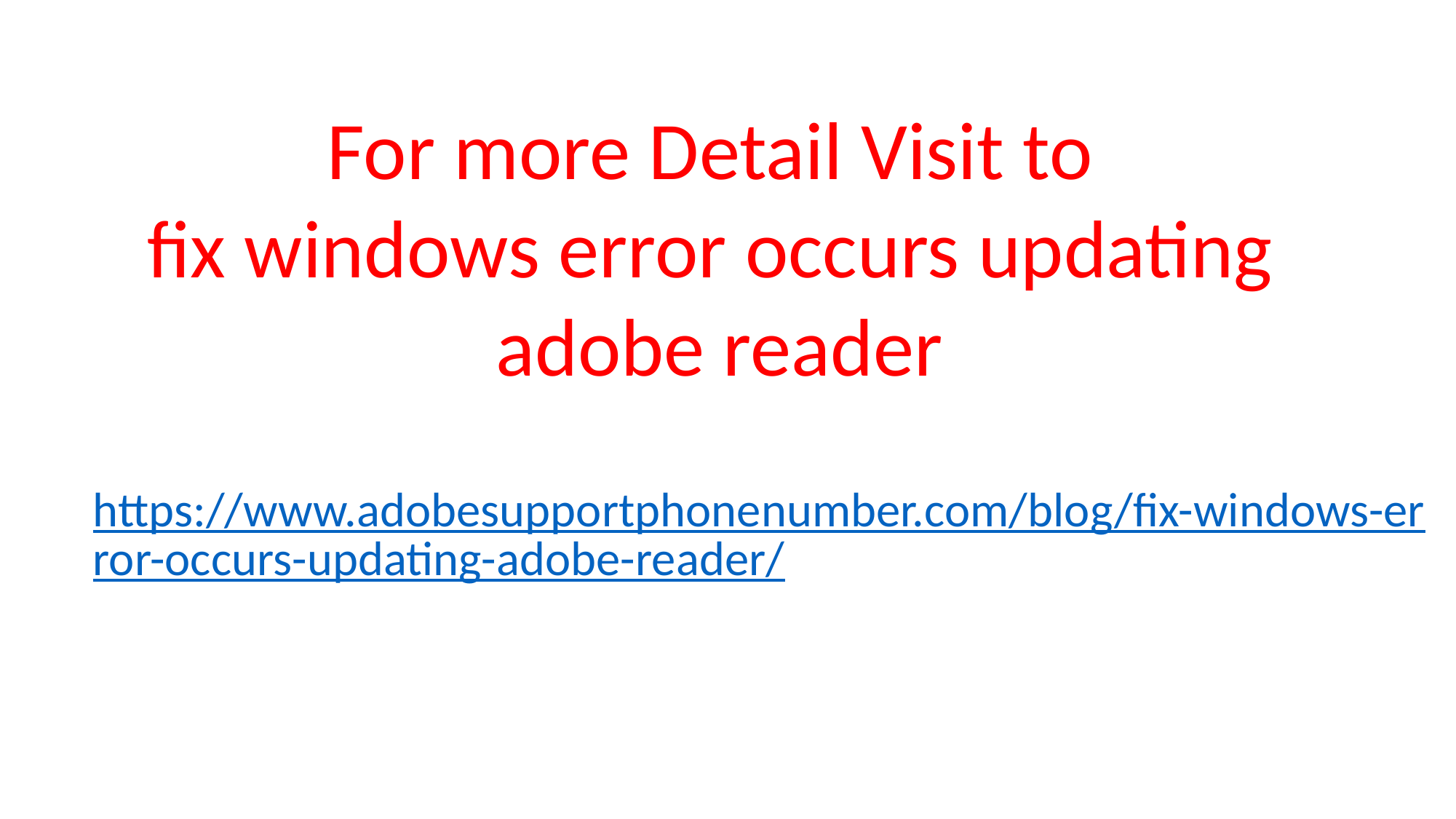

For more Detail Visit to
fix windows error occurs updating
adobe reader

https://www.adobesupportphonenumber.com/blog/fix-windows-error-occurs-updating-adobe-reader/